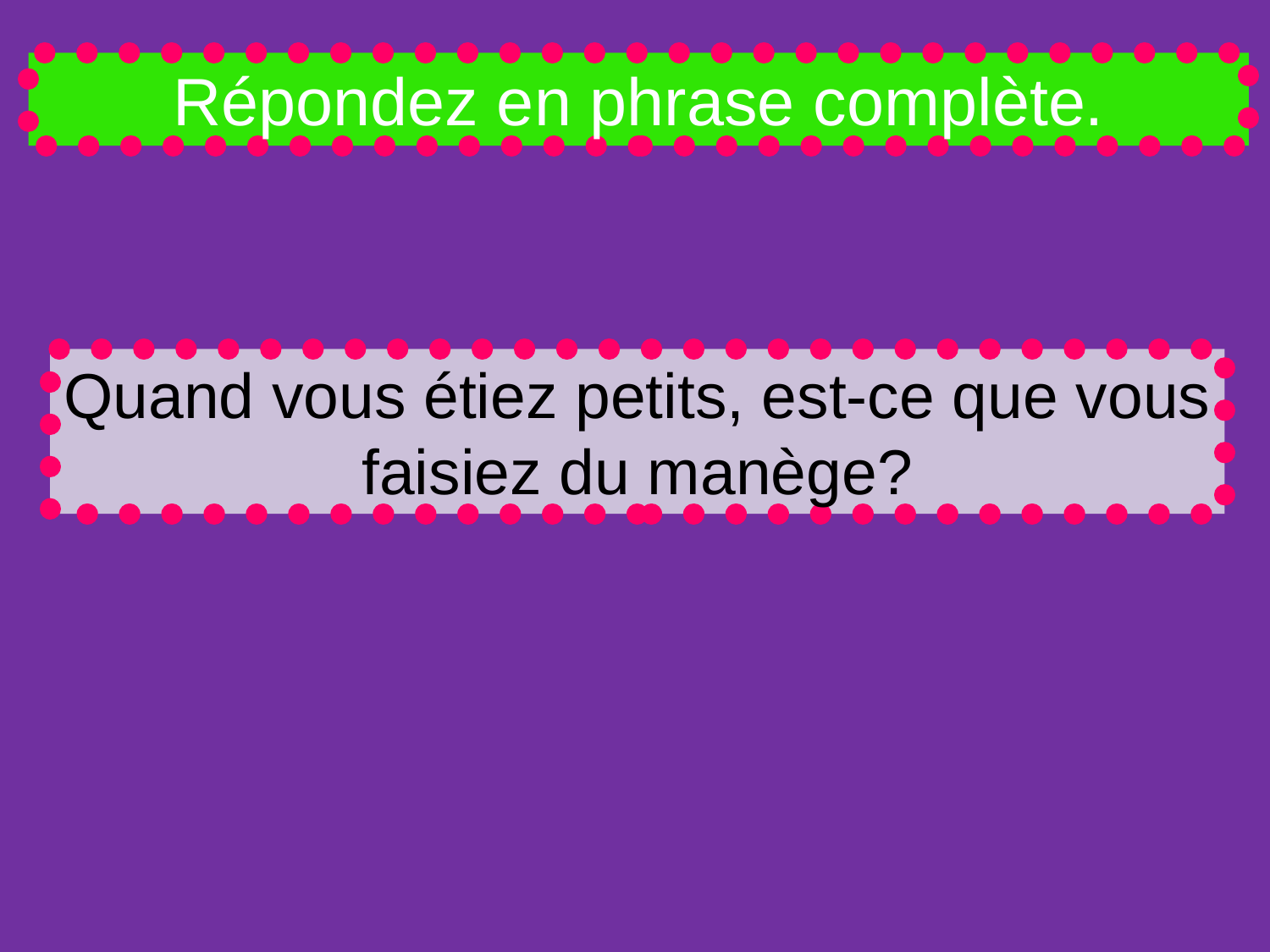

Répondez en phrase complète.
Quand vous étiez petits, est-ce que vous faisiez du manège?